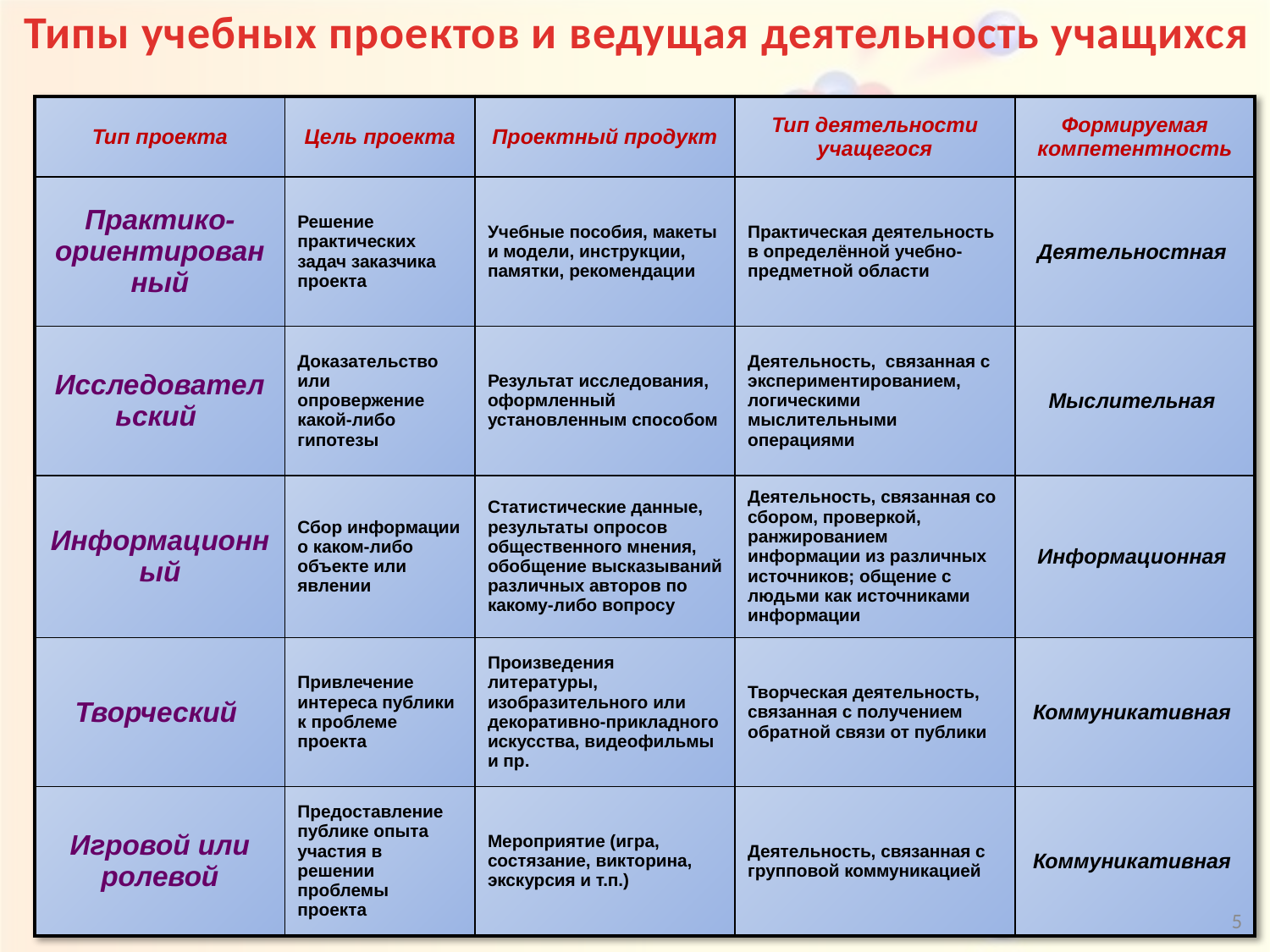

Типы учебных проектов и ведущая деятельность учащихся
| Тип проекта | Цель проекта | Проектный продукт | Тип деятельности учащегося | Формируемая компетентность |
| --- | --- | --- | --- | --- |
| Практико-ориентированный | Решение практических задач заказчика проекта | Учебные пособия, макеты и модели, инструкции, памятки, рекомендации | Практическая деятельность в определённой учебно-предметной области | Деятельностная |
| Исследовательский | Доказательство или опровержение какой-либо гипотезы | Результат исследования, оформленный установленным способом | Деятельность, связанная с экспериментированием, логическими мыслительными операциями | Мыслительная |
| Информационный | Сбор информации о каком-либо объекте или явлении | Статистические данные, результаты опросов общественного мнения, обобщение высказываний различных авторов по какому-либо вопросу | Деятельность, связанная со сбором, проверкой, ранжированием информации из различных источников; общение с людьми как источниками информации | Информационная |
| Творческий | Привлечение интереса публики к проблеме проекта | Произведения литературы, изобразительного или декоративно-прикладного искусства, видеофильмы и пр. | Творческая деятельность, связанная с получением обратной связи от публики | Коммуникативная |
| Игровой или ролевой | Предоставление публике опыта участия в решении проблемы проекта | Мероприятие (игра, состязание, викторина, экскурсия и т.п.) | Деятельность, связанная с групповой коммуникацией | Коммуникативная |
5